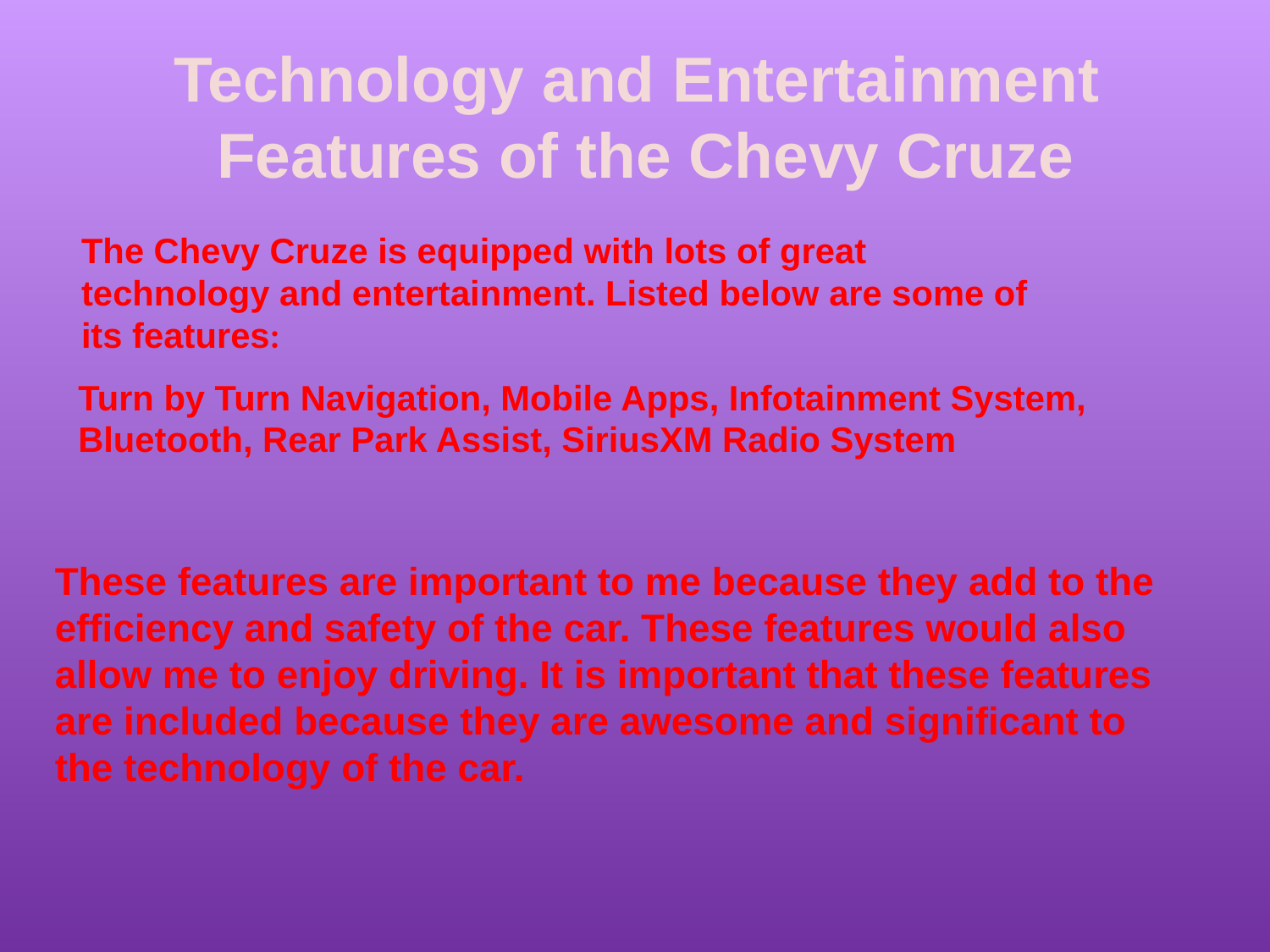

Technology and Entertainment
Features of the Chevy Cruze
The Chevy Cruze is equipped with lots of great technology and entertainment. Listed below are some of its features:
Turn by Turn Navigation, Mobile Apps, Infotainment System, Bluetooth, Rear Park Assist, SiriusXM Radio System
These features are important to me because they add to the efficiency and safety of the car. These features would also allow me to enjoy driving. It is important that these features are included because they are awesome and significant to the technology of the car.